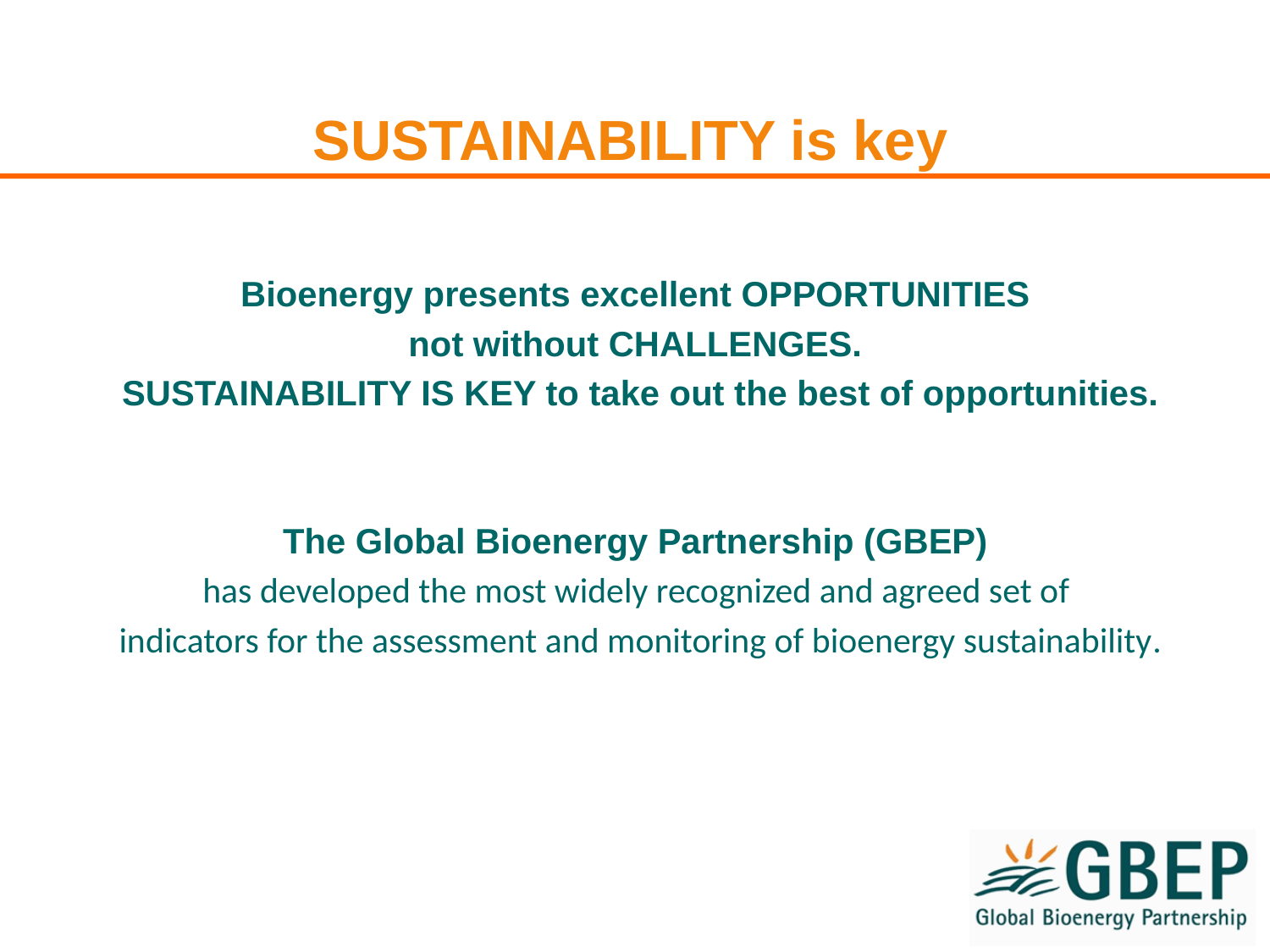

# SUSTAINABILITY is key

Bioenergy presents excellent OPPORTUNITIES
not without CHALLENGES.
SUSTAINABILITY IS KEY to take out the best of opportunities.

The Global Bioenergy Partnership (GBEP)
has developed the most widely recognized and agreed set of
indicators for the assessment and monitoring of bioenergy sustainability.